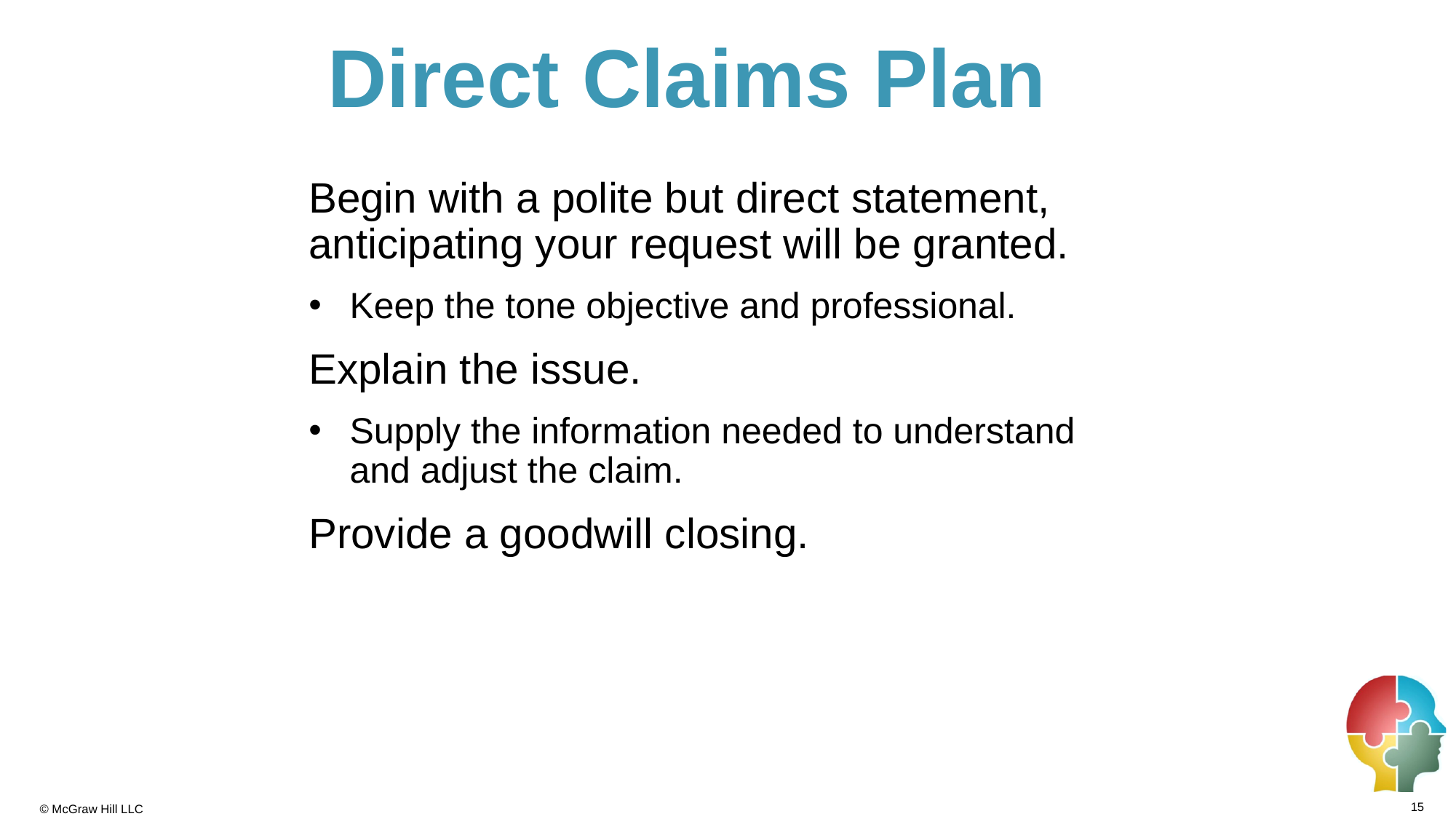

# Direct Claims Plan
Begin with a polite but direct statement, anticipating your request will be granted.
Keep the tone objective and professional.
Explain the issue.
Supply the information needed to understand and adjust the claim.
Provide a goodwill closing.
15